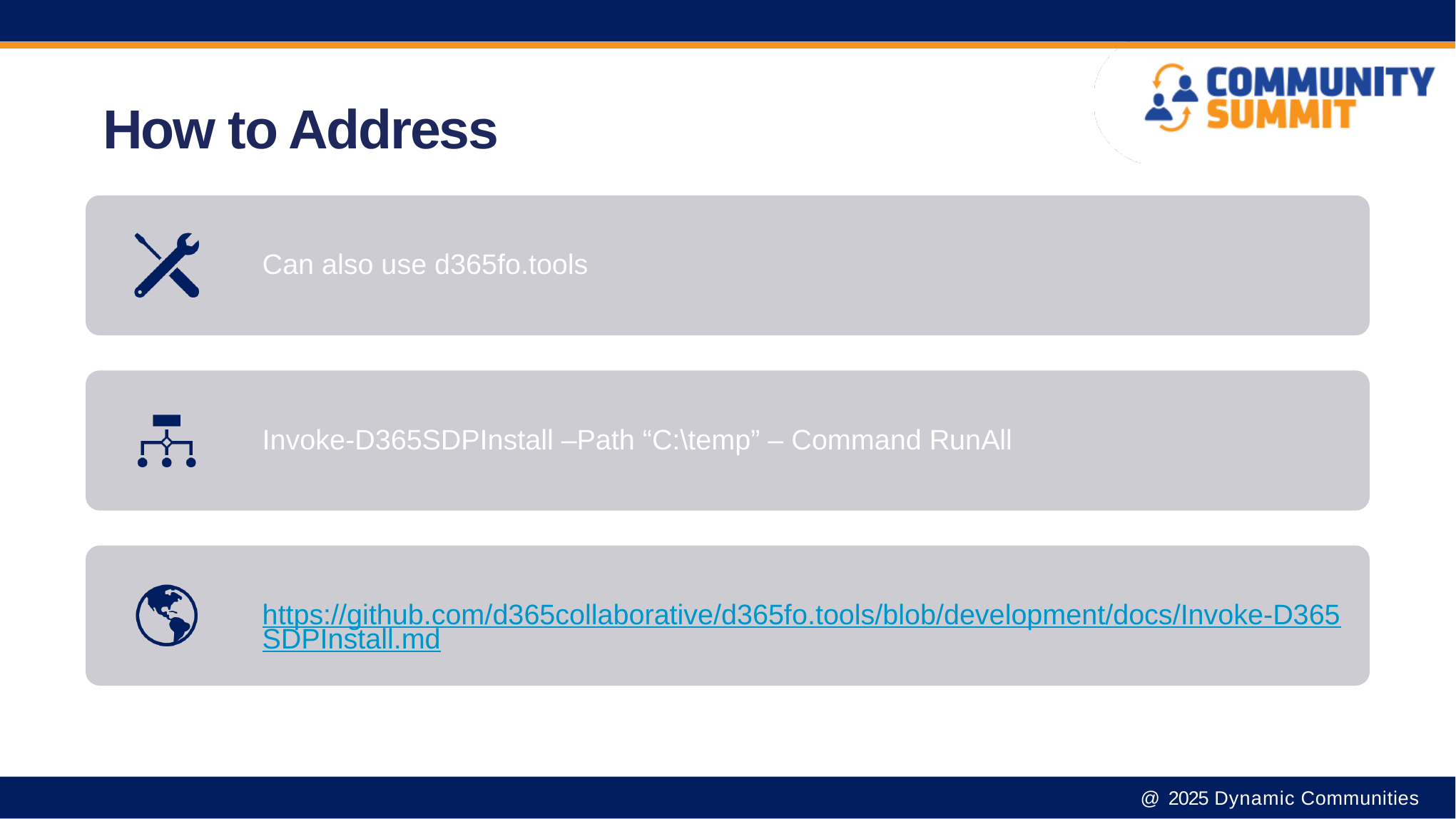

# How to Address
Can also use d365fo.tools
Invoke-D365SDPInstall –Path “C:\temp” – Command RunAll
https://github.com/d365collaborative/d365fo.tools/blob/development/docs/Invoke-D365SDPInstall.md